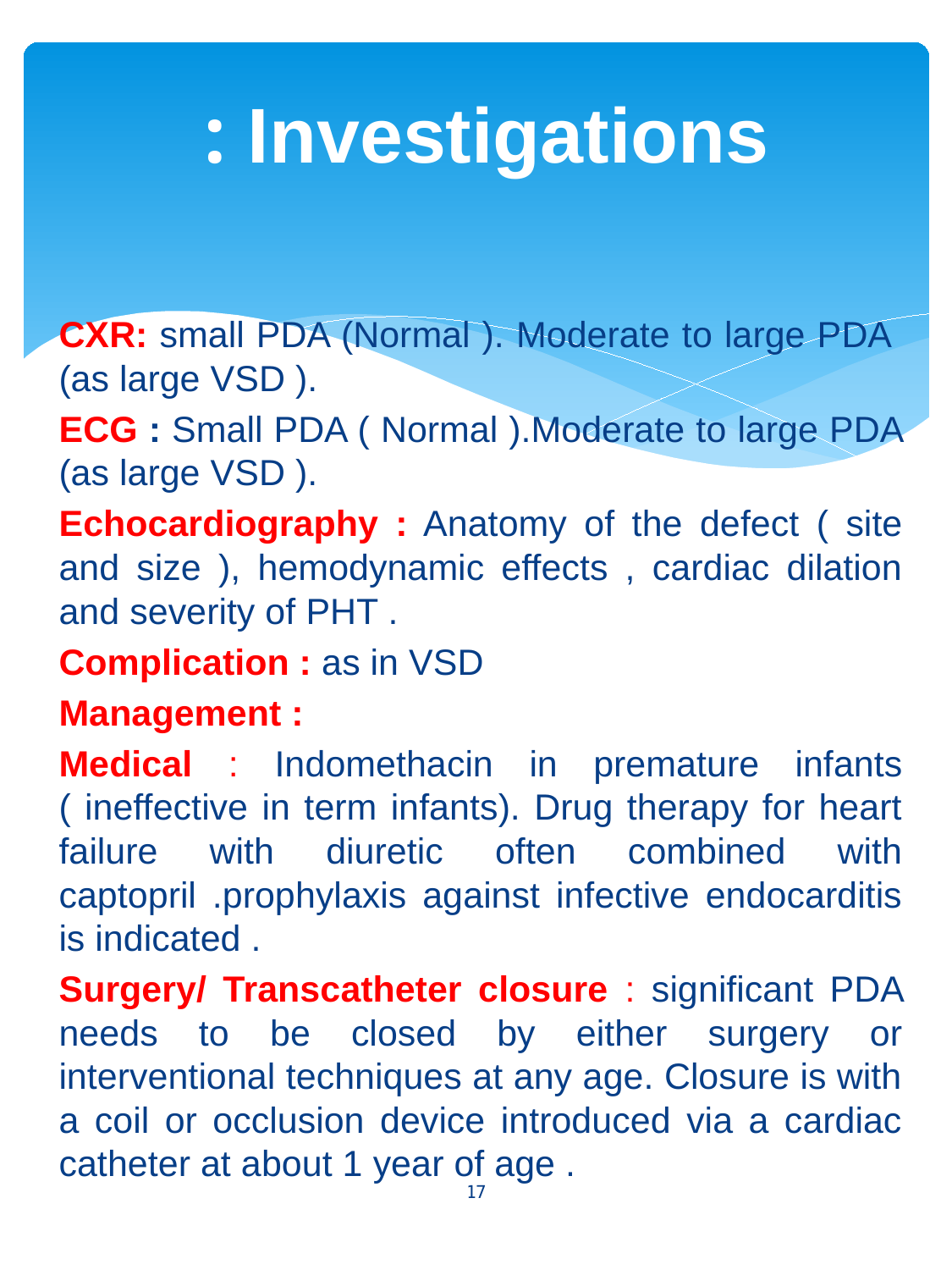

# Investigations :
CXR: small PDA (Normal ). Moderate to large PDA  (as large VSD ).
ECG : Small PDA ( Normal ).Moderate to large PDA (as large VSD ).
Echocardiography : Anatomy of the defect ( site and size ), hemodynamic effects , cardiac dilation and severity of PHT .
Complication : as in VSD
Management :
Medical : Indomethacin in premature infants ( ineffective in term infants). Drug therapy for heart failure with diuretic often combined with captopril .prophylaxis against infective endocarditis is indicated .
Surgery/ Transcatheter closure : significant PDA needs to be closed by either surgery or interventional techniques at any age. Closure is with a coil or occlusion device introduced via a cardiac catheter at about 1 year of age .

17